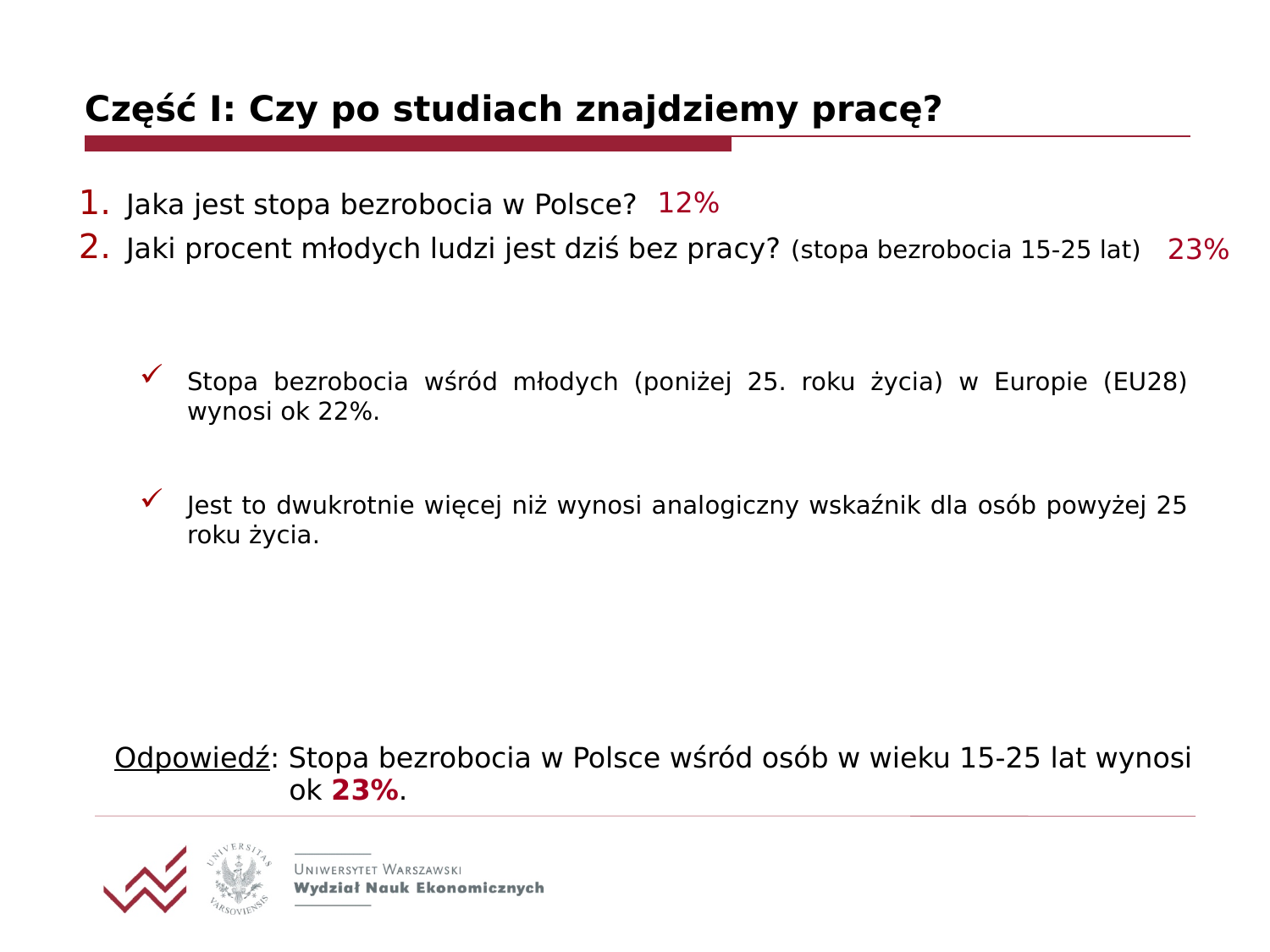

# Część I: Czy po studiach znajdziemy pracę?
12%
Jaka jest stopa bezrobocia w Polsce?
Jaki procent młodych ludzi jest dziś bez pracy? (stopa bezrobocia 15-25 lat)

Stopa bezrobocia wśród młodych (poniżej 25. roku życia) w Europie (EU28) wynosi ok 22%.

Jest to dwukrotnie więcej niż wynosi analogiczny wskaźnik dla osób powyżej 25 roku życia.

23%

Odpowiedź: Stopa bezrobocia w Polsce wśród osób w wieku 15-25 lat wynosi ok 23%.